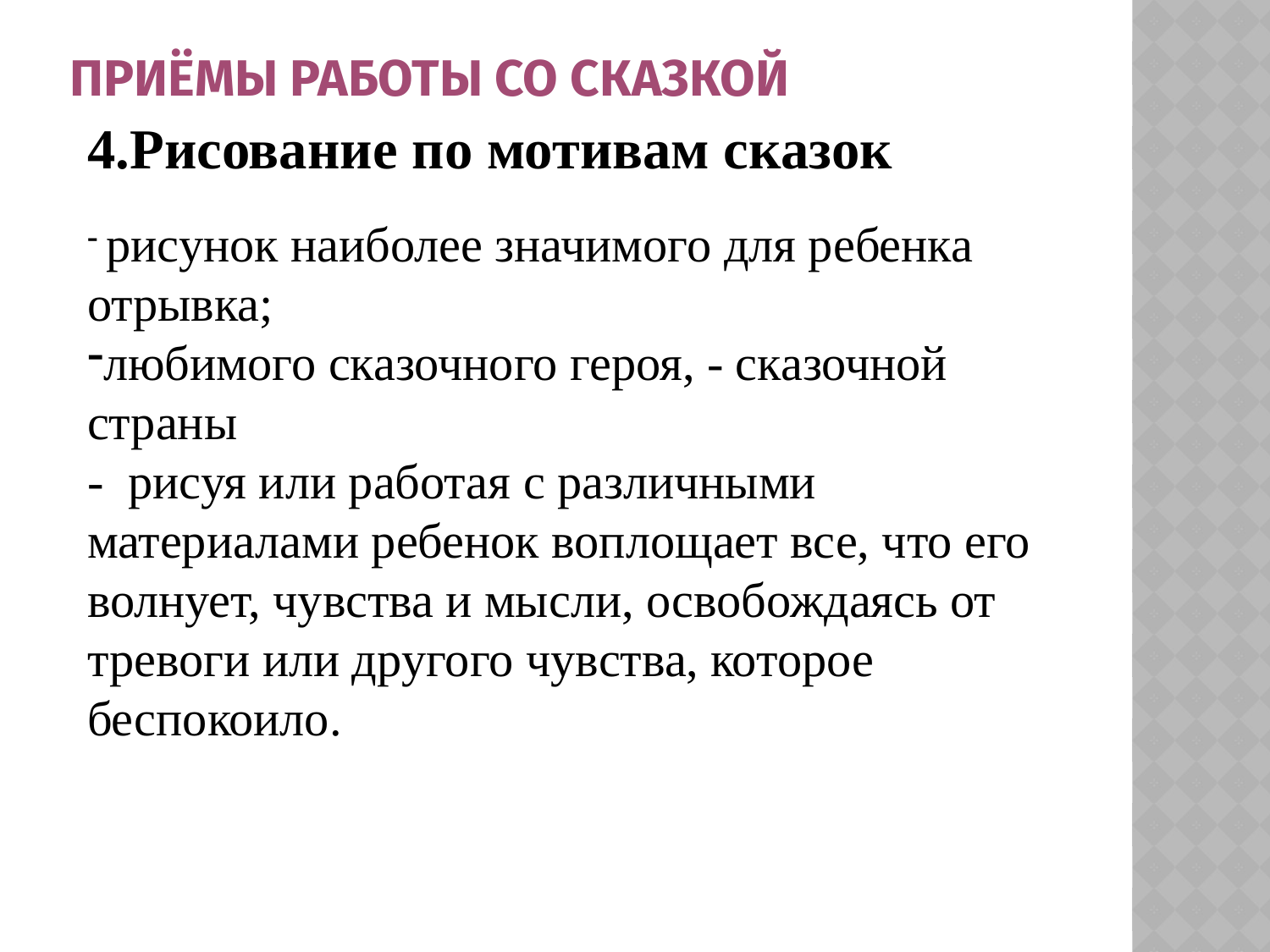

# Приёмы работы со сказкой
4.Рисование по мотивам сказок
 рисунок наиболее значимого для ребенка отрывка;
любимого сказочного героя, - сказочной страны
-  рисуя или работая с различными материалами ребенок воплощает все, что его волнует, чувства и мысли, освобождаясь от тревоги или другого чувства, которое беспокоило.